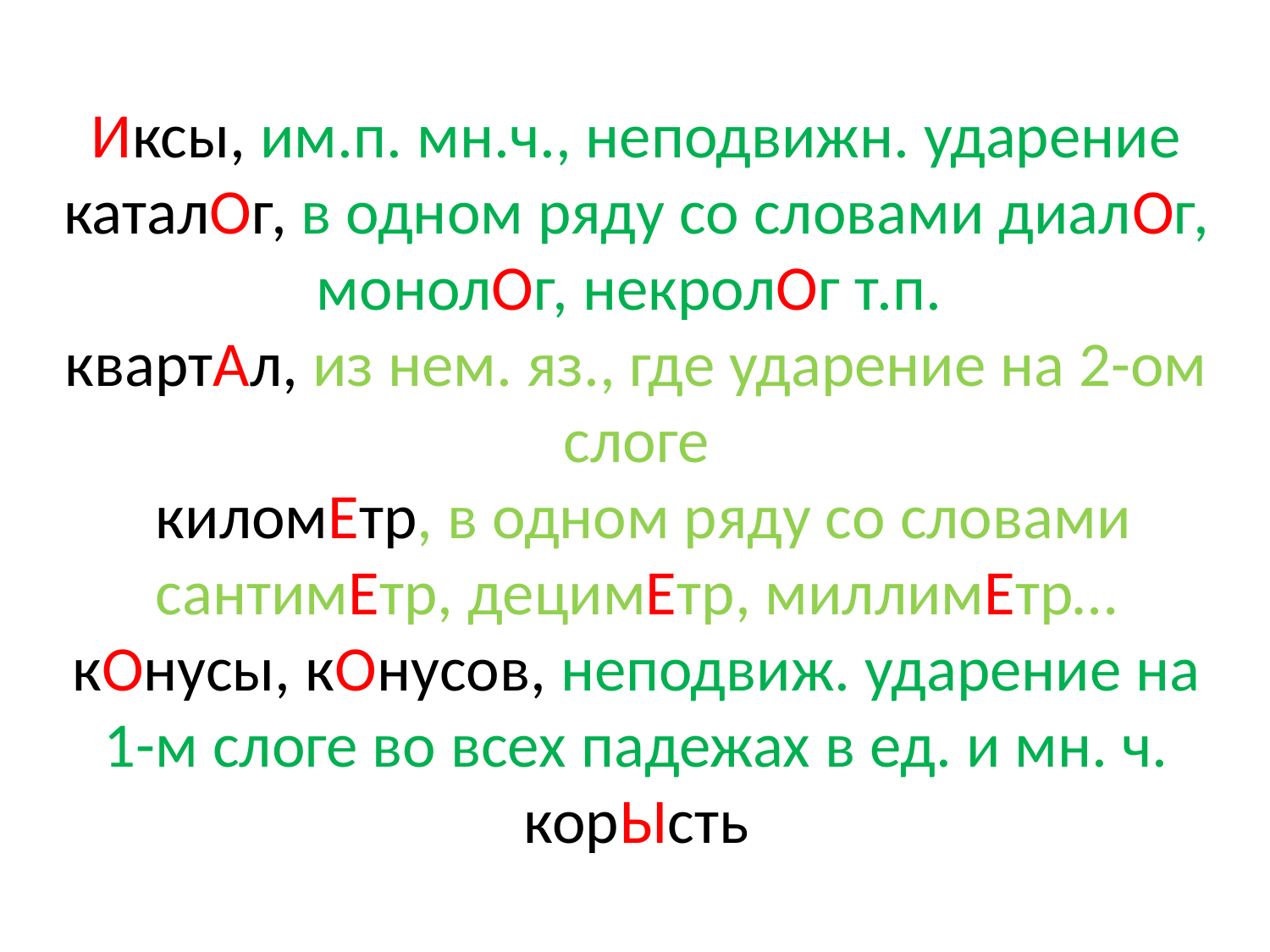

# Иксы, им.п. мн.ч., неподвижн. ударение каталОг, в одном ряду со словами диалОг, монолОг, некролОг т.п. квартАл, из нем. яз., где ударение на 2-ом слоге киломЕтр, в одном ряду со словами сантимЕтр, децимЕтр, миллимЕтр… кОнусы, кОнусов, неподвиж. ударение на 1-м слоге во всех падежах в ед. и мн. ч. корЫсть